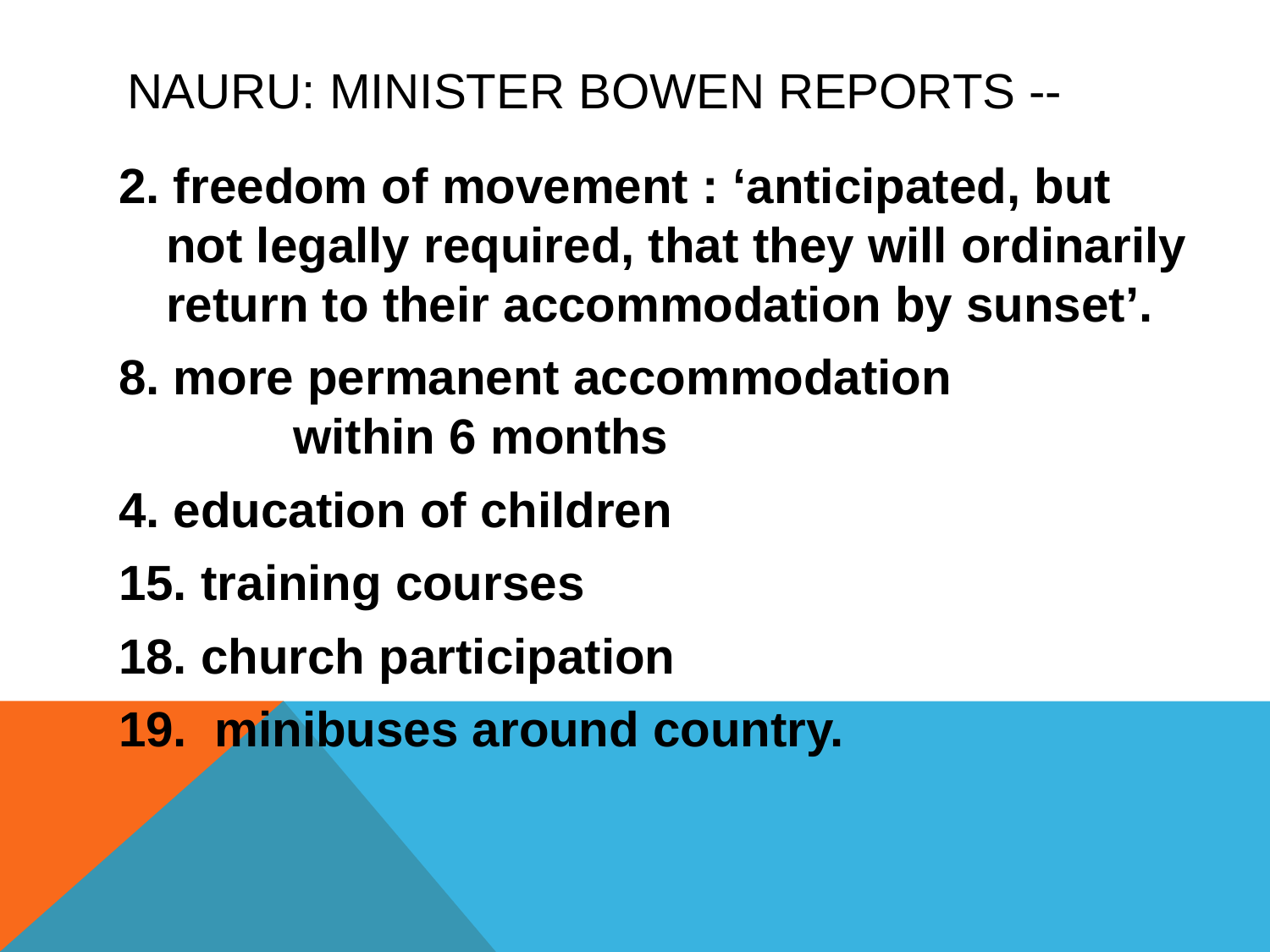

# NAURU: MINISTER BOWEN REPORTS --
2. freedom of movement : ‘anticipated, but not legally required, that they will ordinarily return to their accommodation by sunset’.
8. more permanent accommodation
	within 6 months
4. education of children
15. training courses
18. church participation
19.  minibuses around country.